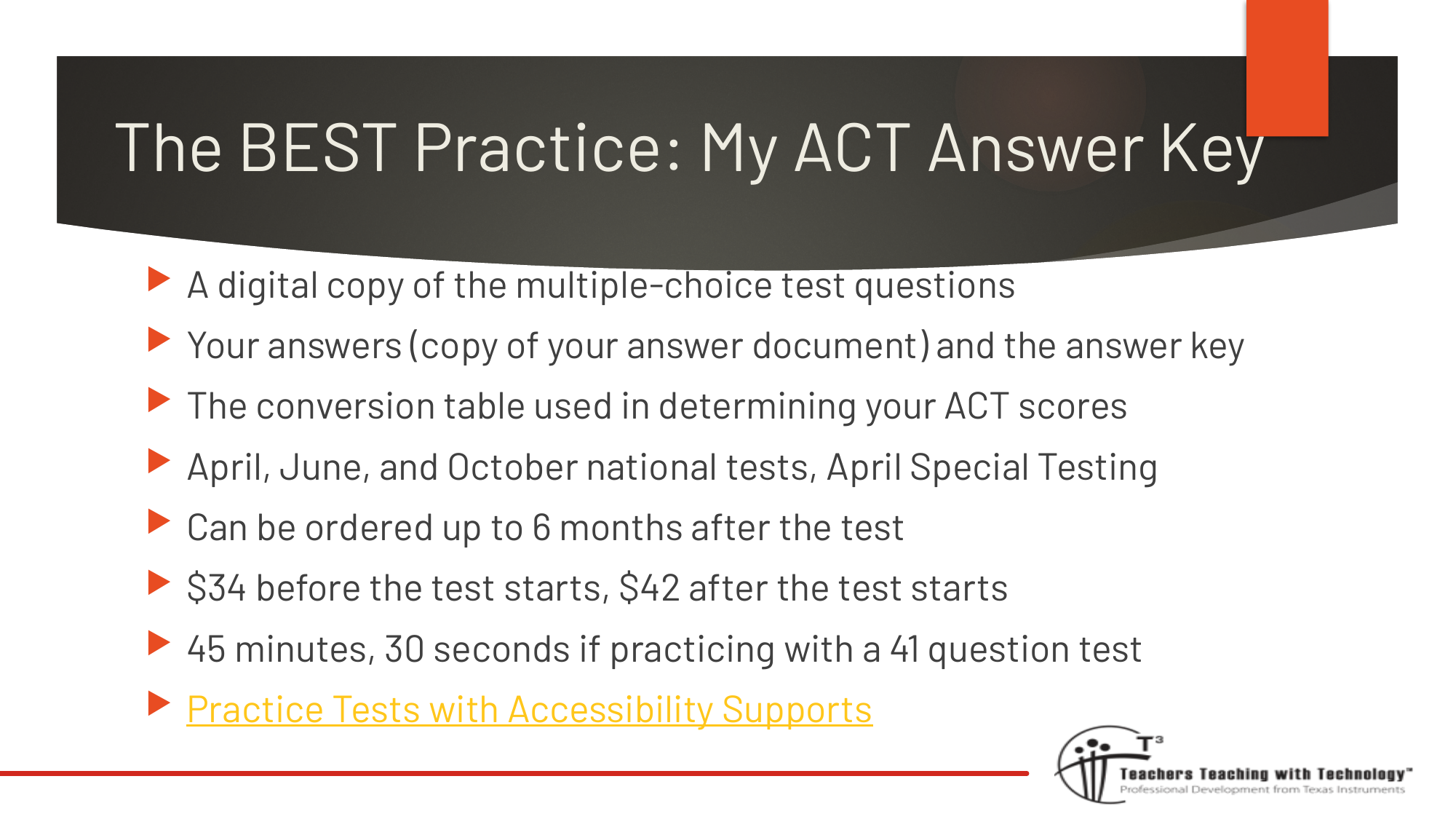

# The BEST Practice: My ACT Answer Key
A digital copy of the multiple-choice test questions
Your answers (copy of your answer document) and the answer key
The conversion table used in determining your ACT scores
April, June, and October national tests, April Special Testing
Can be ordered up to 6 months after the test
$34 before the test starts, $42 after the test starts
45 minutes, 30 seconds if practicing with a 41 question test
Practice Tests with Accessibility Supports